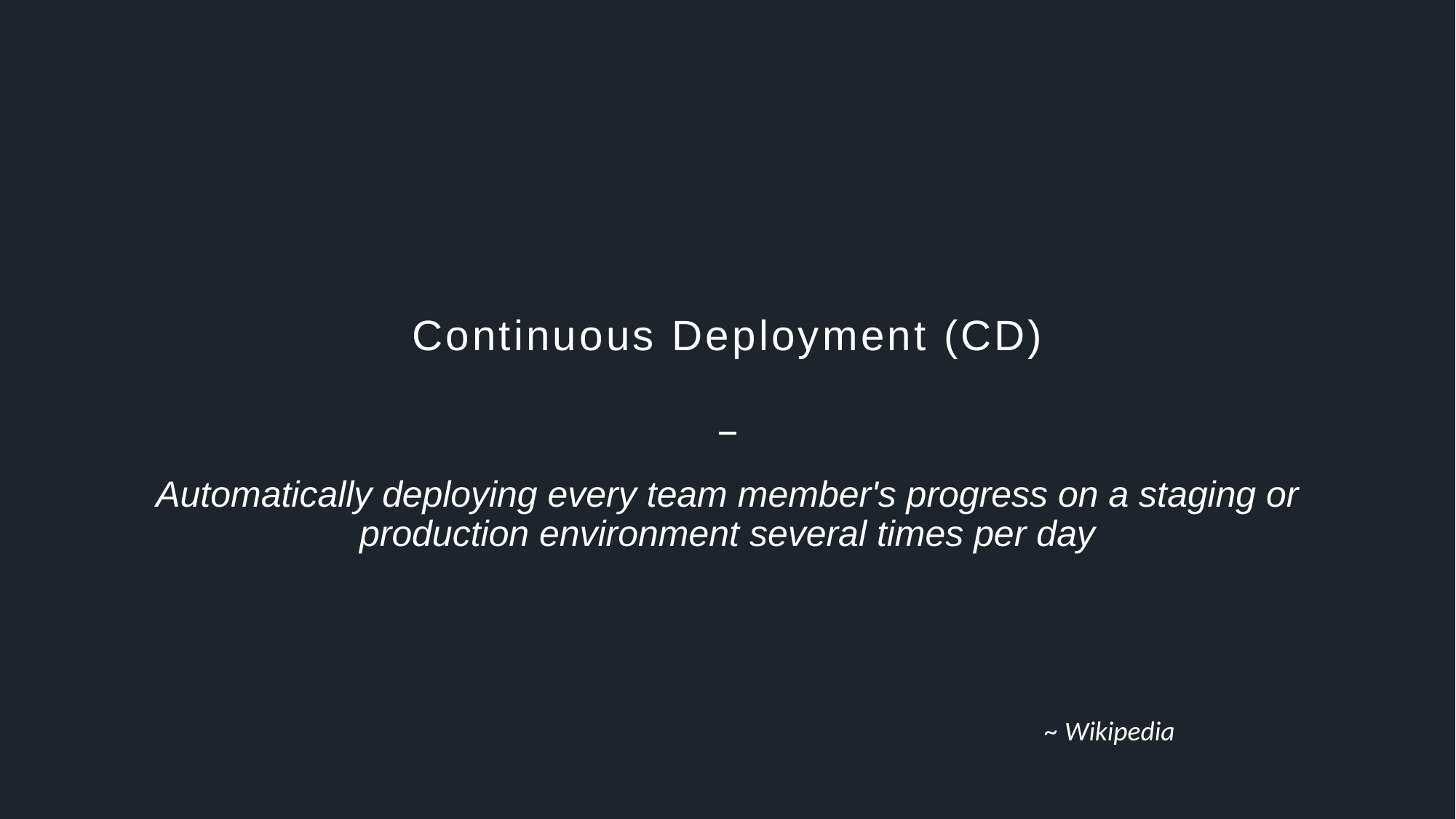

# Continuous Deployment (CD)
Automatically deploying every team member's progress on a staging or production environment several times per day
~ Wikipedia